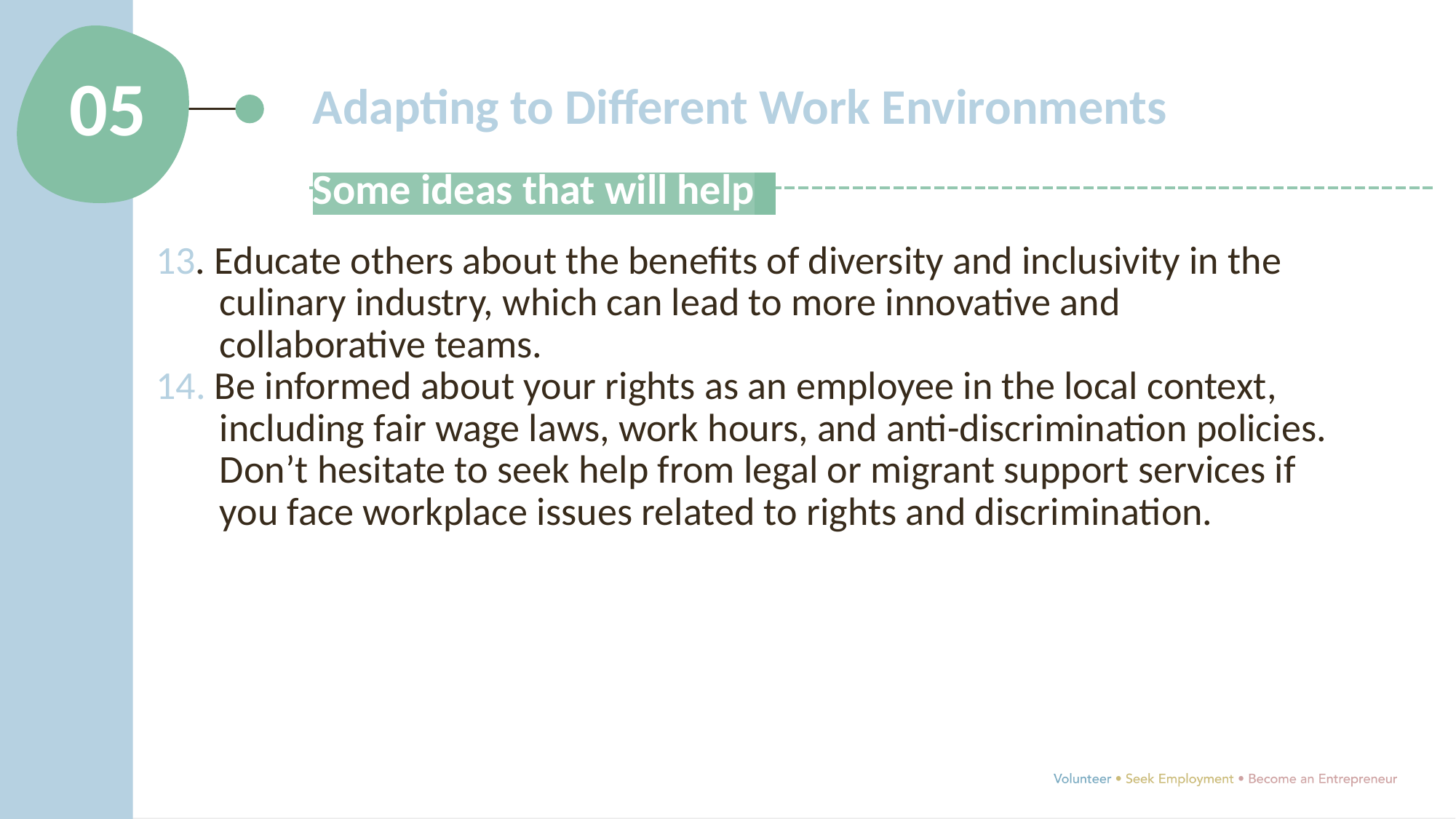

05
Adapting to Different Work Environments

Some ideas that will help:
13. Educate others about the benefits of diversity and inclusivity in the culinary industry, which can lead to more innovative and collaborative teams.
14. Be informed about your rights as an employee in the local context, including fair wage laws, work hours, and anti-discrimination policies. Don’t hesitate to seek help from legal or migrant support services if you face workplace issues related to rights and discrimination.